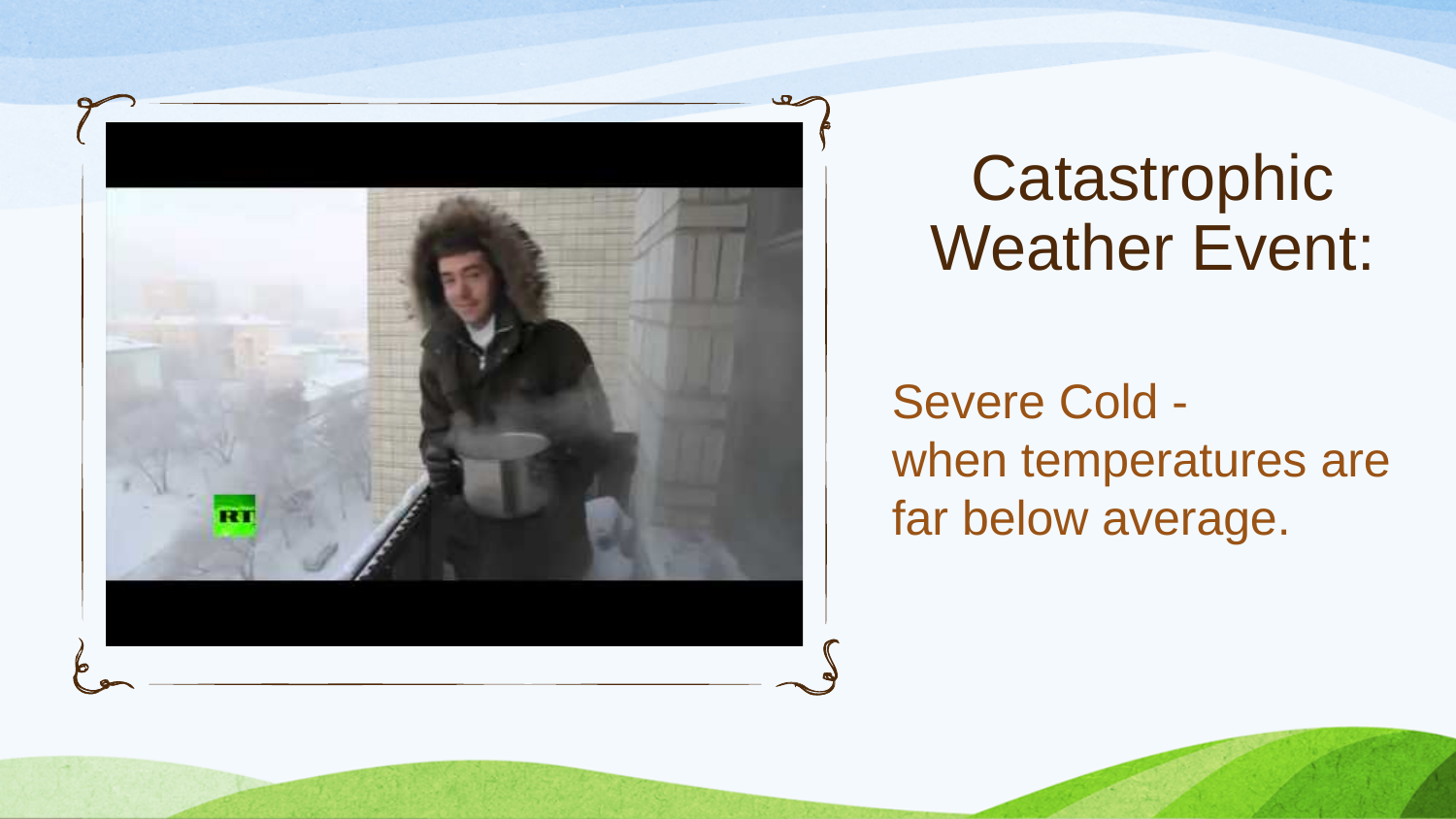

# Catastrophic Weather Event:
Severe Cold -
when temperatures are far below average.